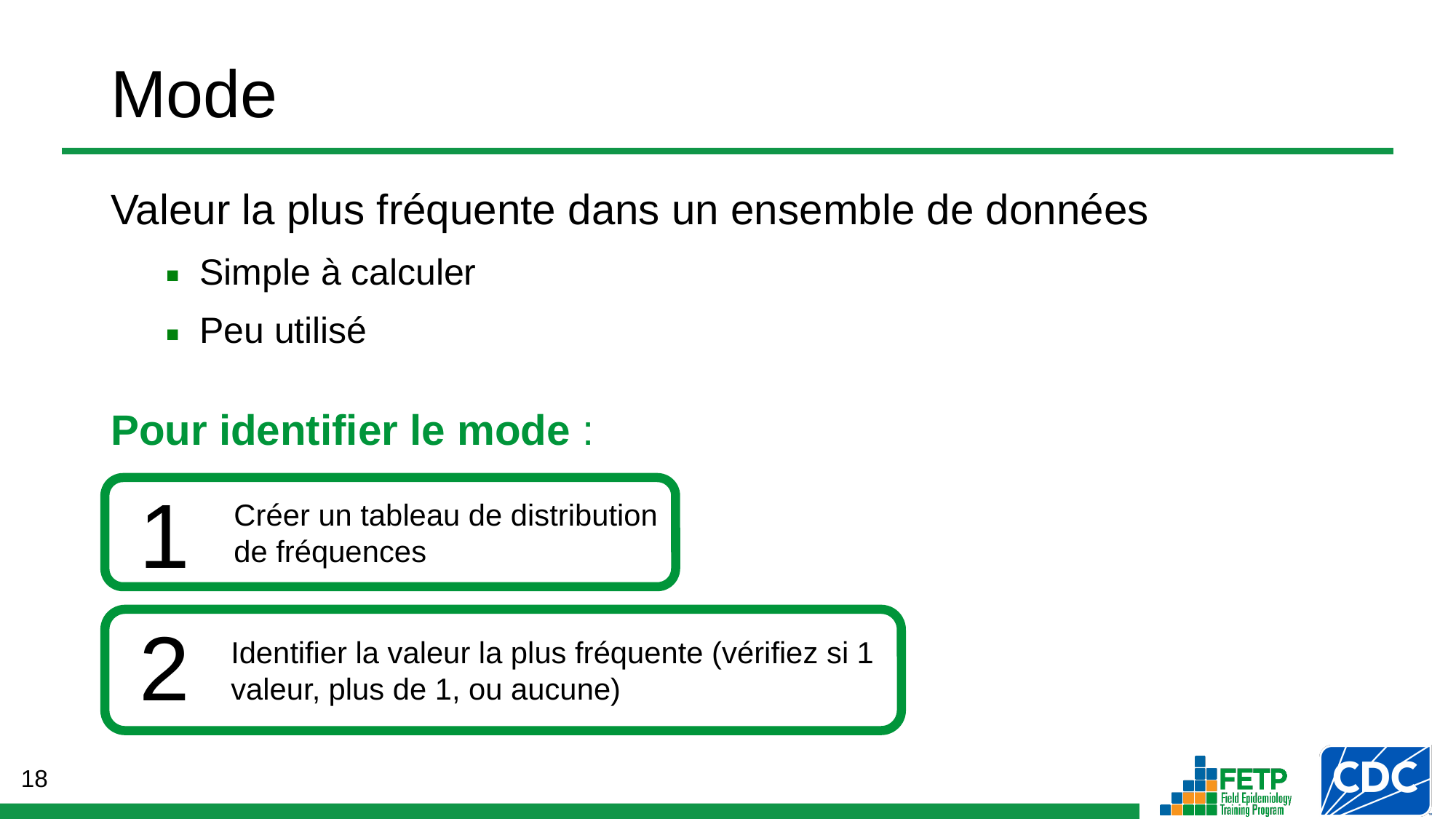

# Mode
Valeur la plus fréquente dans un ensemble de données
Simple à calculer
Peu utilisé

Pour identifier le mode :

1
Créer un tableau de distribution de fréquences
2
Identifier la valeur la plus fréquente (vérifiez si 1 valeur, plus de 1, ou aucune)